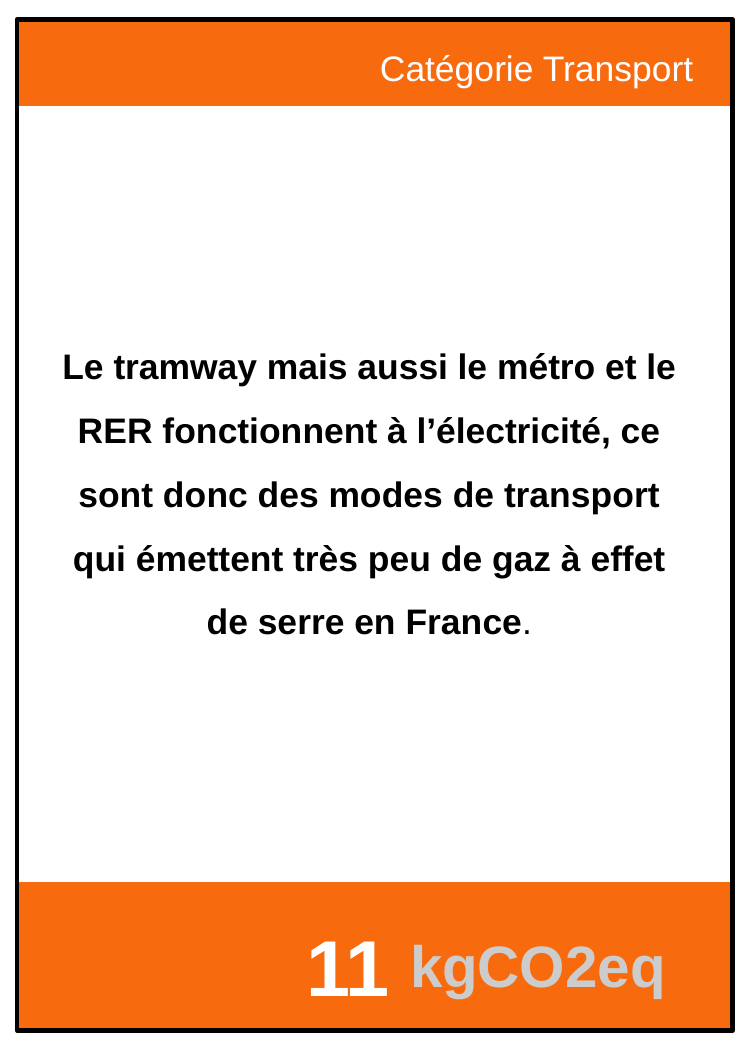

Catégorie Transport

Le tramway mais aussi le métro et le RER fonctionnent à l’électricité, ce sont donc des modes de transport qui émettent très peu de gaz à effet de serre en France.

11
kgCO2eq